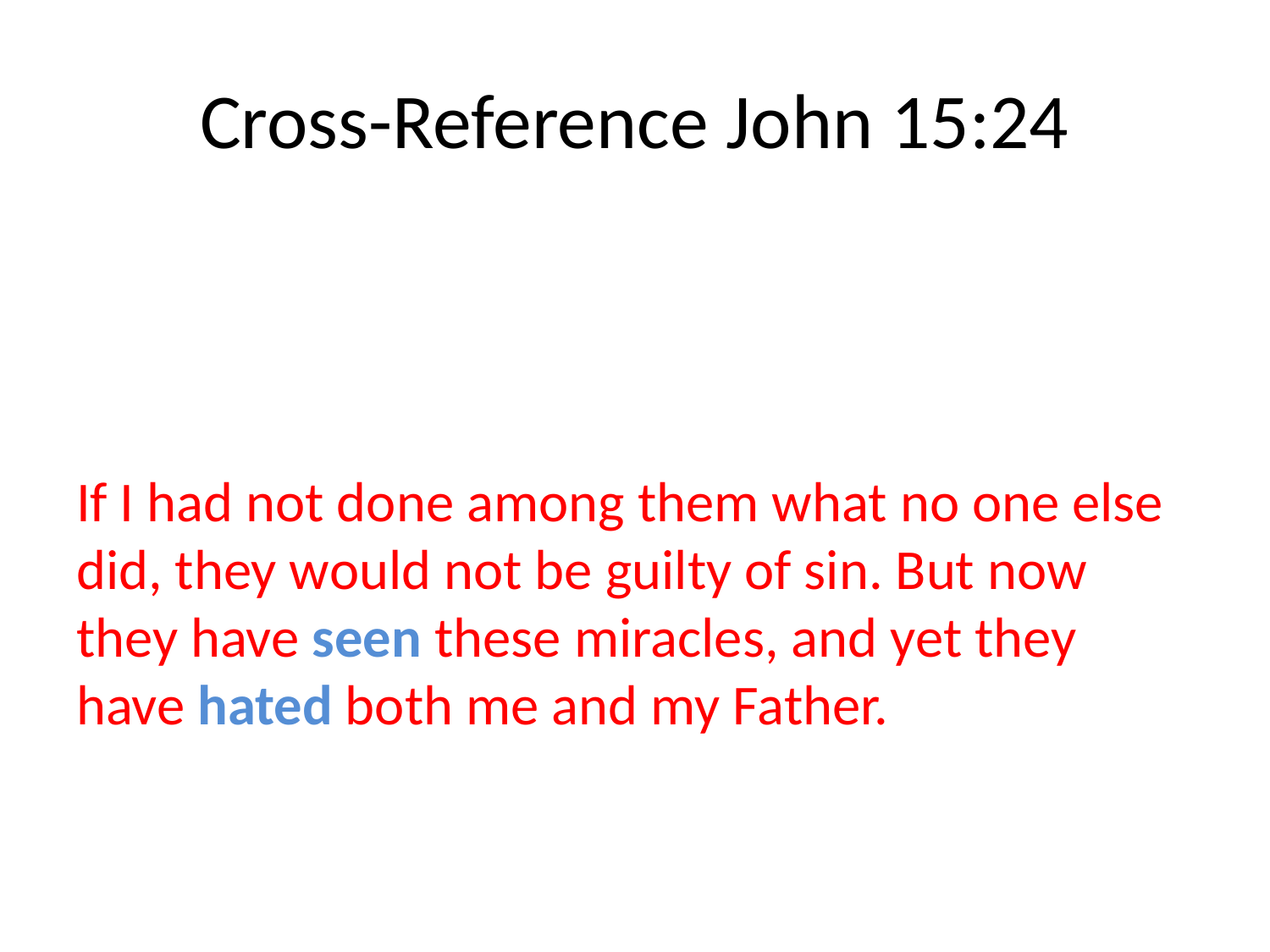

# Cross-Reference John 15:24

If I had not done among them what no one else did, they would not be guilty of sin. But now they have seen these miracles, and yet they have hated both me and my Father.